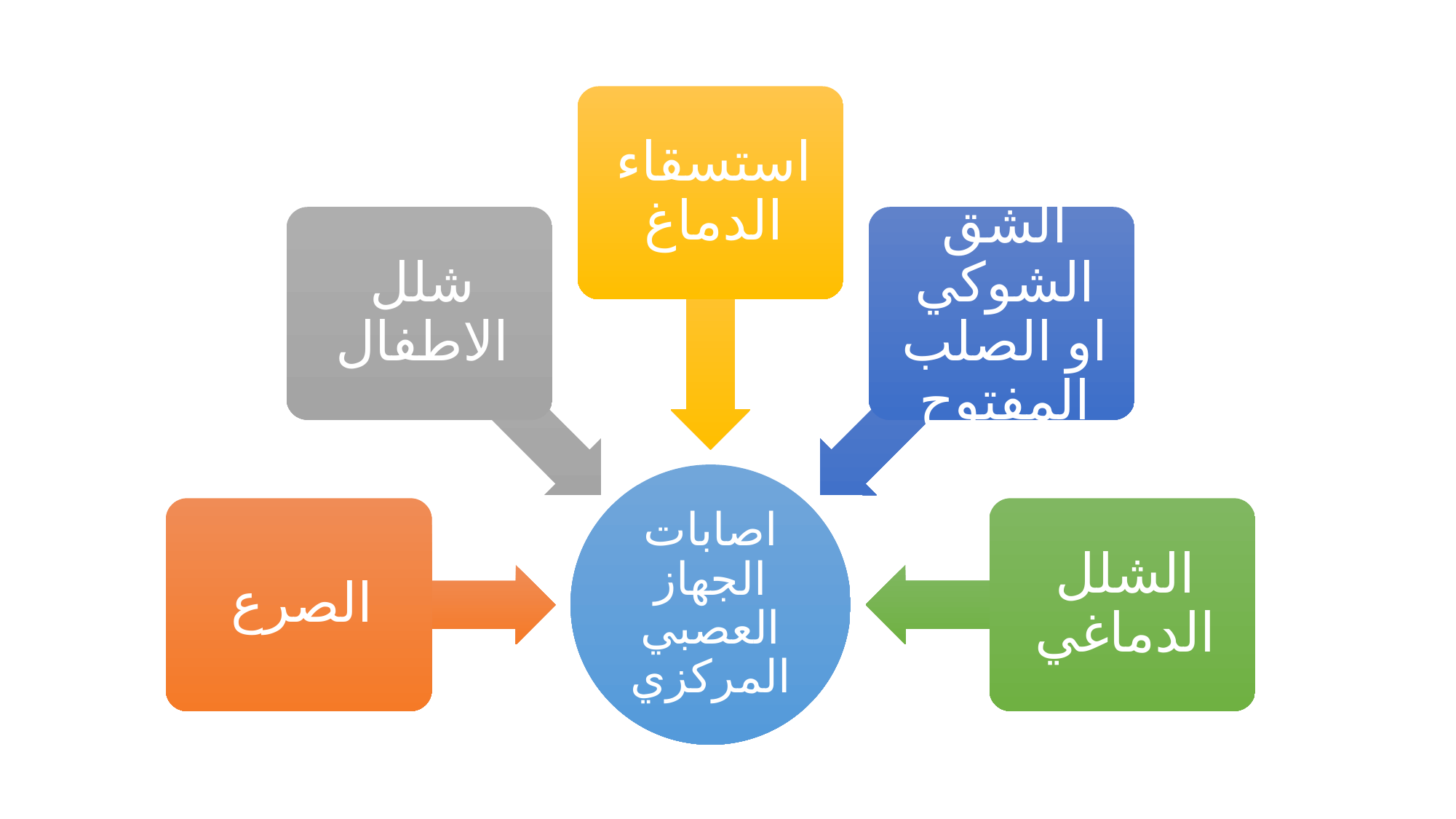

اصابات الجهاز العصبي المركزي
الصرع
شلل الاطفال
استسقاء الدماغ
الشق الشوكي او الصلب المفتوح
الشلل الدماغي